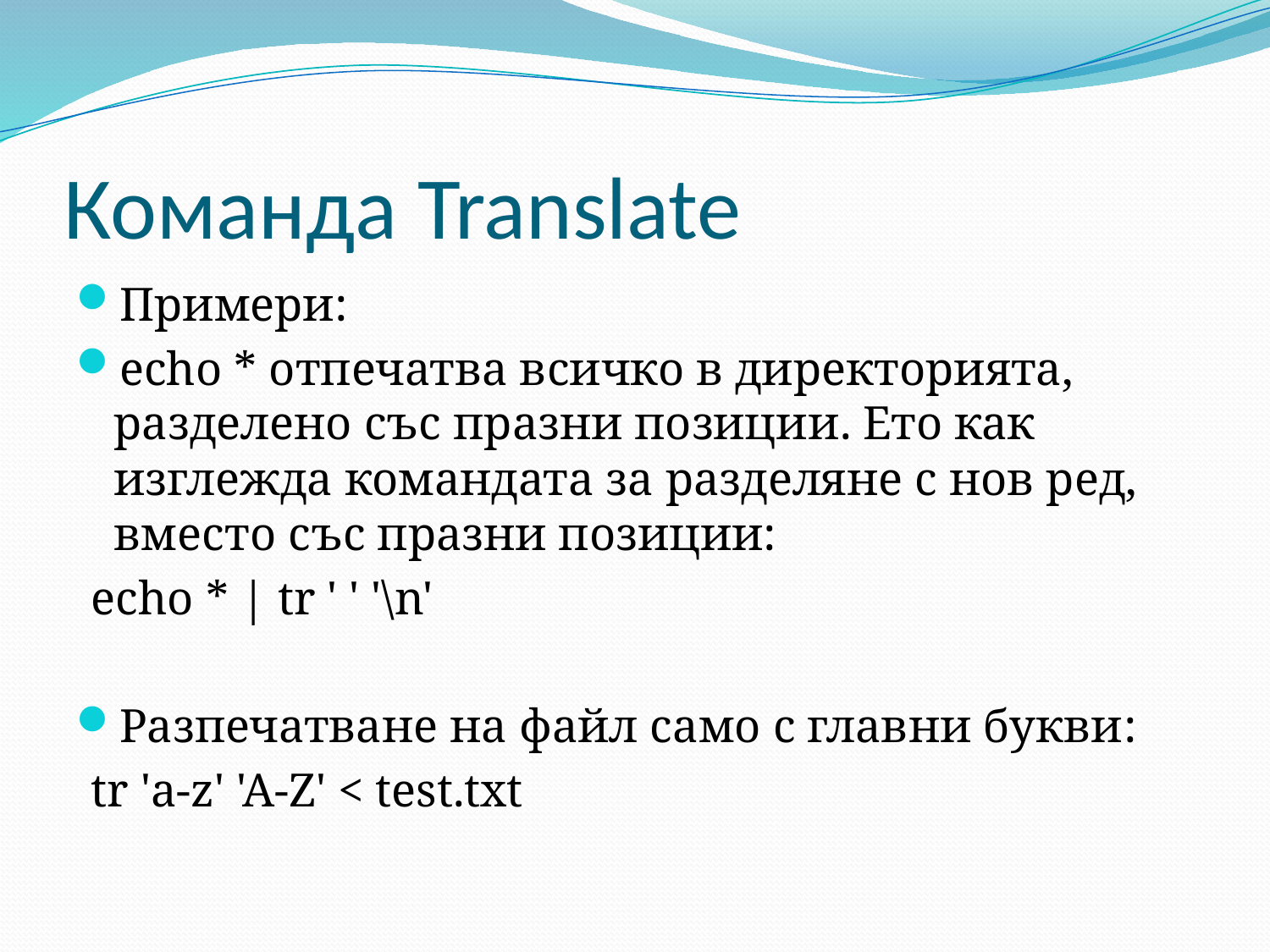

# Команда Translate
Примери:
echo * отпечатва всичко в директорията, разделено със празни позиции. Ето как изглежда командата за разделяне с нов ред, вместо със празни позиции:
echo * | tr ' ' '\n'

Разпечатване на файл само с главни букви:
tr 'a-z' 'A-Z' < test.txt